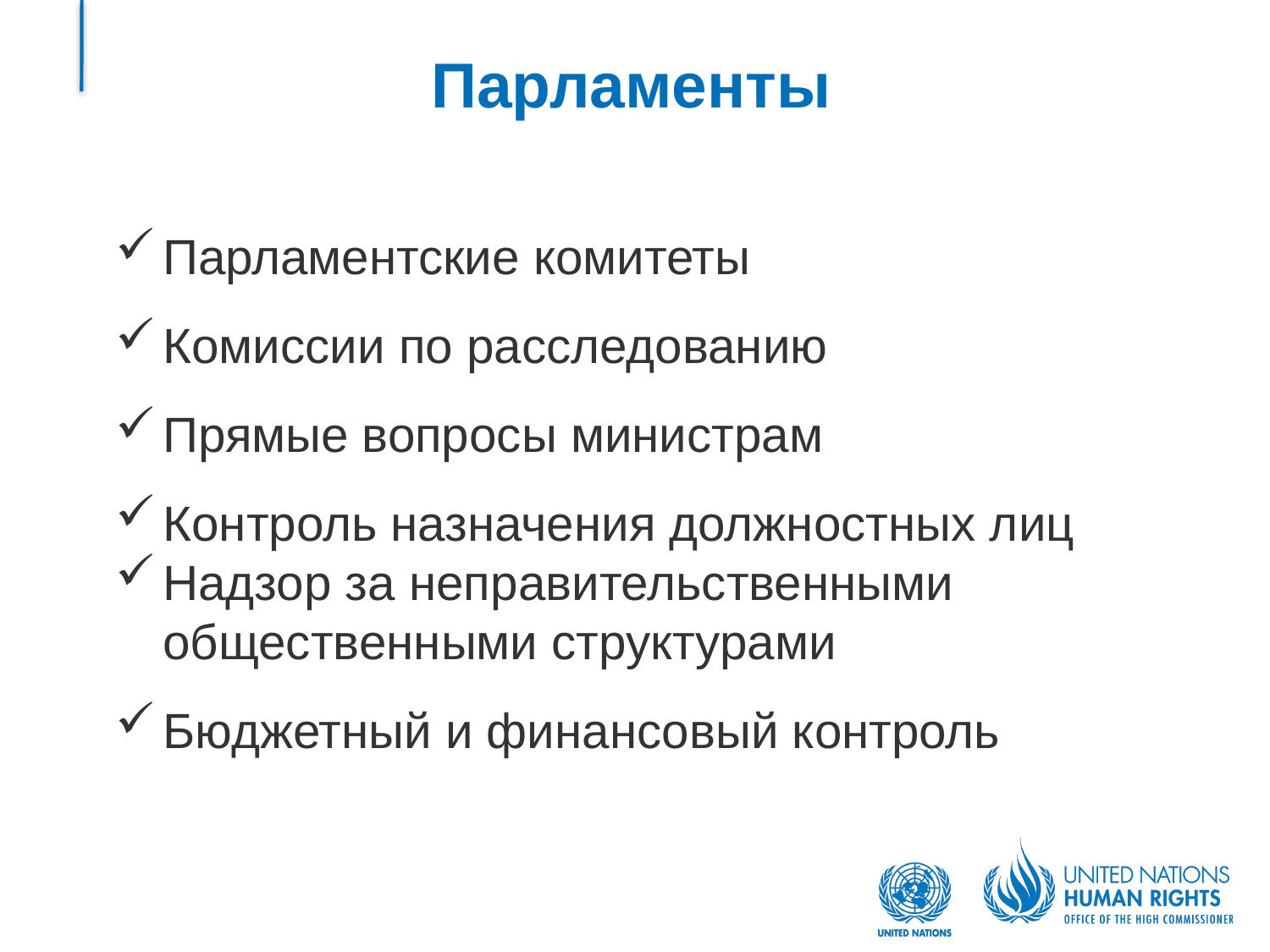

# Парламенты
Парламентские комитеты
Комиссии по расследованию
Прямые вопросы министрам
Контроль назначения должностных лиц
Надзор за неправительственными общественными структурами
Бюджетный и финансовый контроль